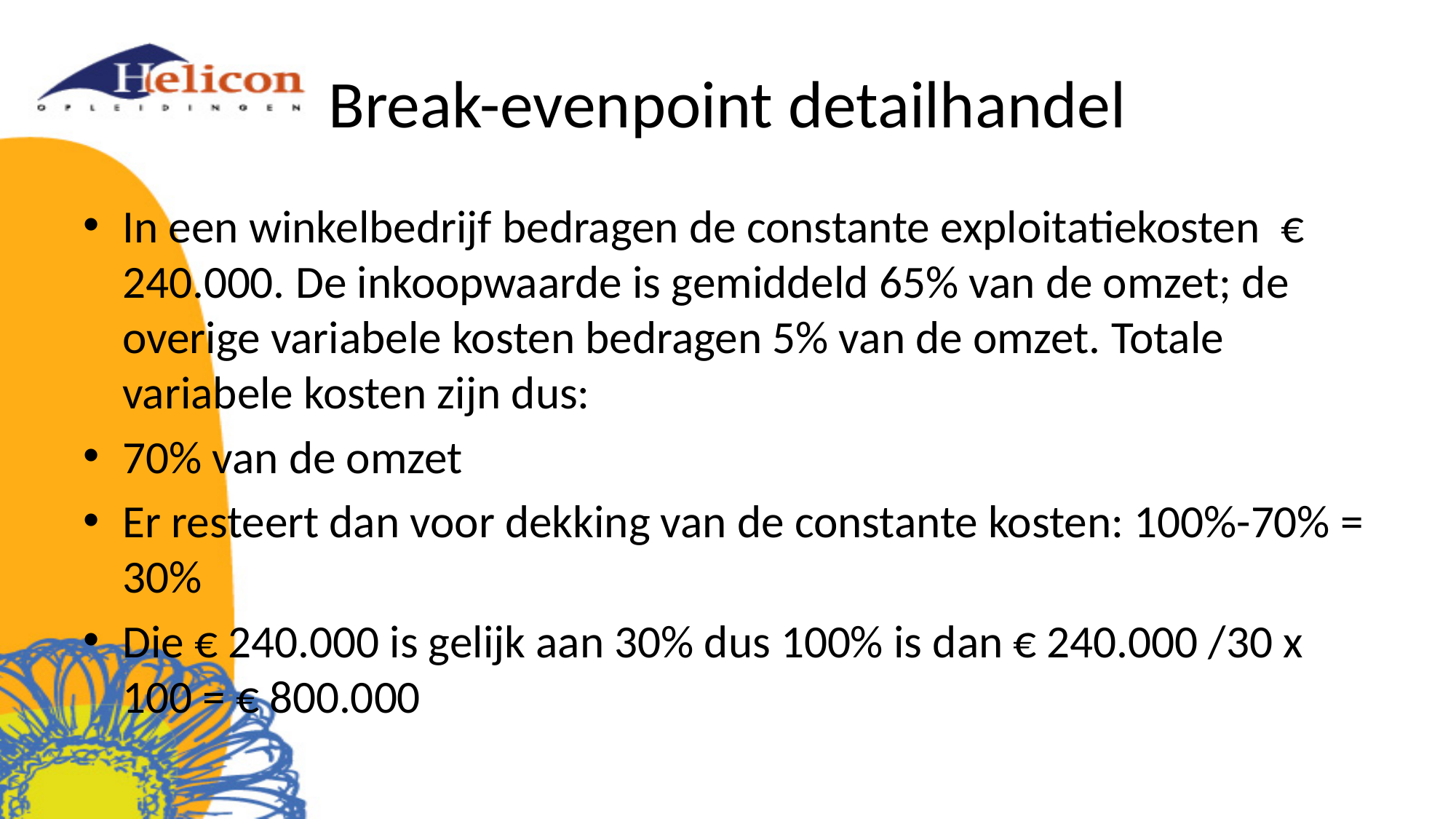

# Break-evenpoint detailhandel
In een winkelbedrijf bedragen de constante exploitatiekosten  € 240.000. De inkoopwaarde is gemiddeld 65% van de omzet; de overige variabele kosten bedragen 5% van de omzet. Totale variabele kosten zijn dus:
70% van de omzet
Er resteert dan voor dekking van de constante kosten: 100%-70% = 30%
Die € 240.000 is gelijk aan 30% dus 100% is dan € 240.000 /30 x 100 = € 800.000